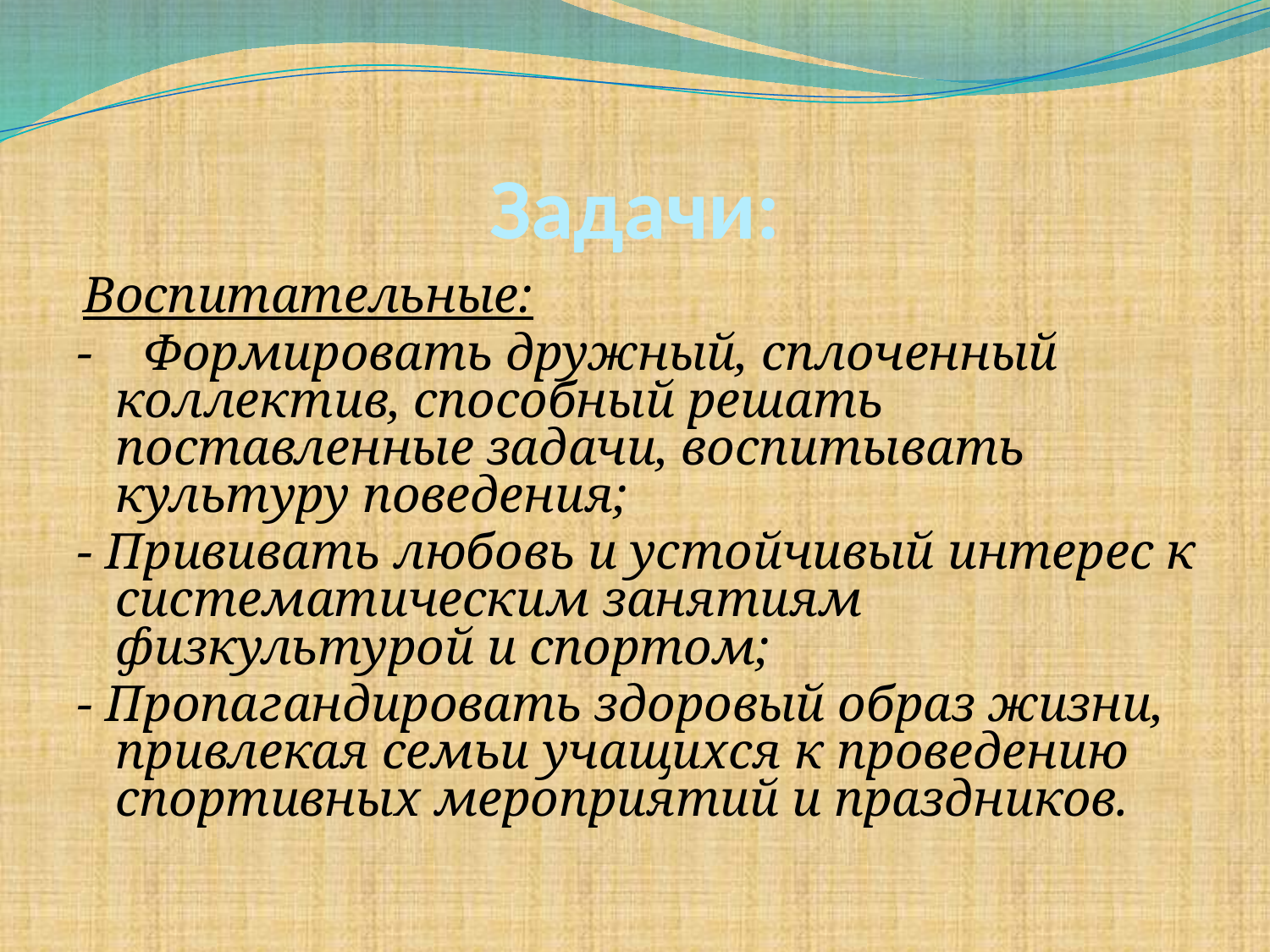

# Задачи:
 Воспитательные:
-    Формировать дружный, сплоченный коллектив, способный решать поставленные задачи, воспитывать культуру поведения;
- Прививать любовь и устойчивый интерес к систематическим занятиям физкультурой и спортом;
- Пропагандировать здоровый образ жизни, привлекая семьи учащихся к проведению спортивных мероприятий и праздников.